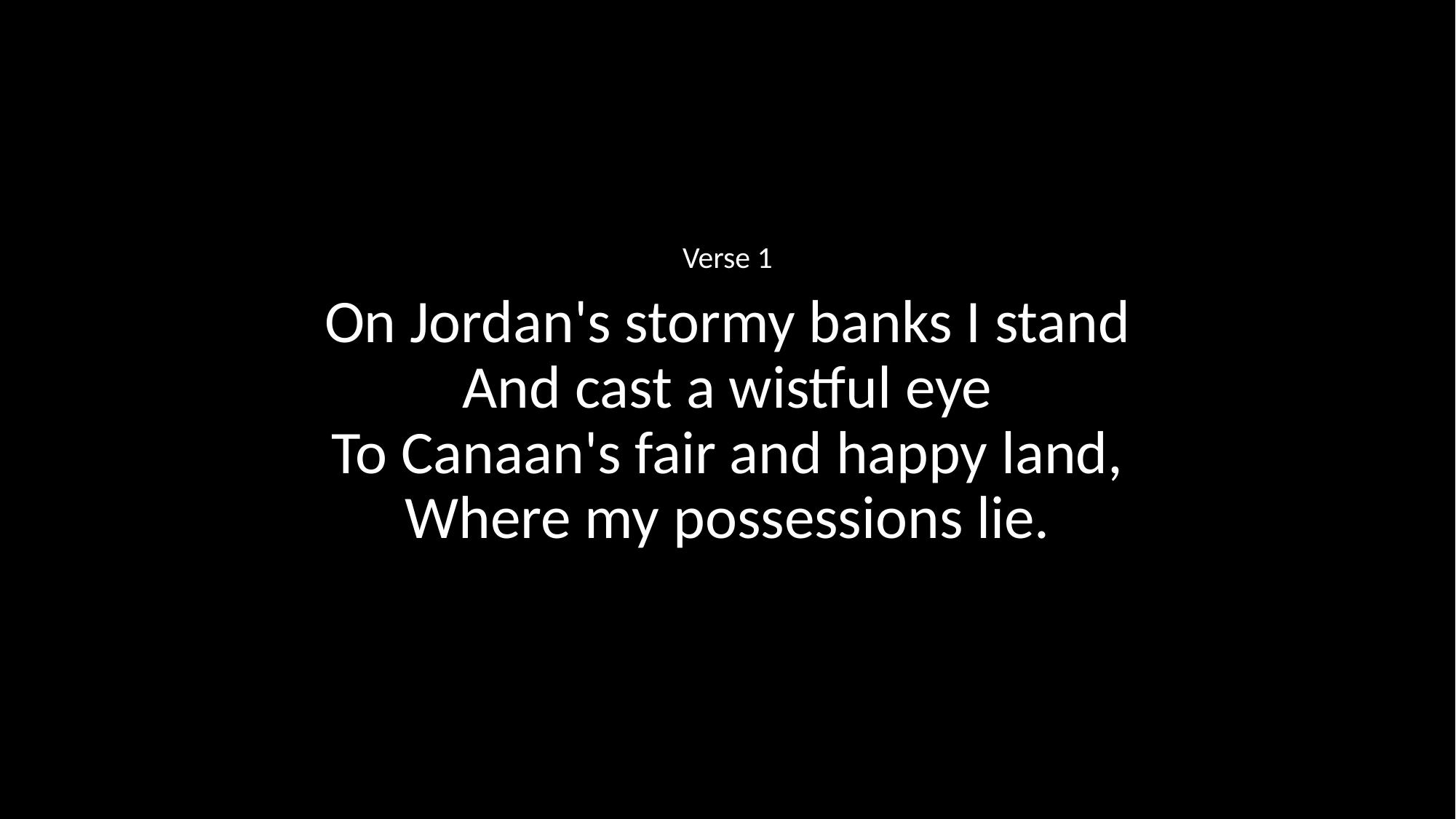

Verse 1
On Jordan's stormy banks I stand
And cast a wistful eye
To Canaan's fair and happy land,
Where my possessions lie.